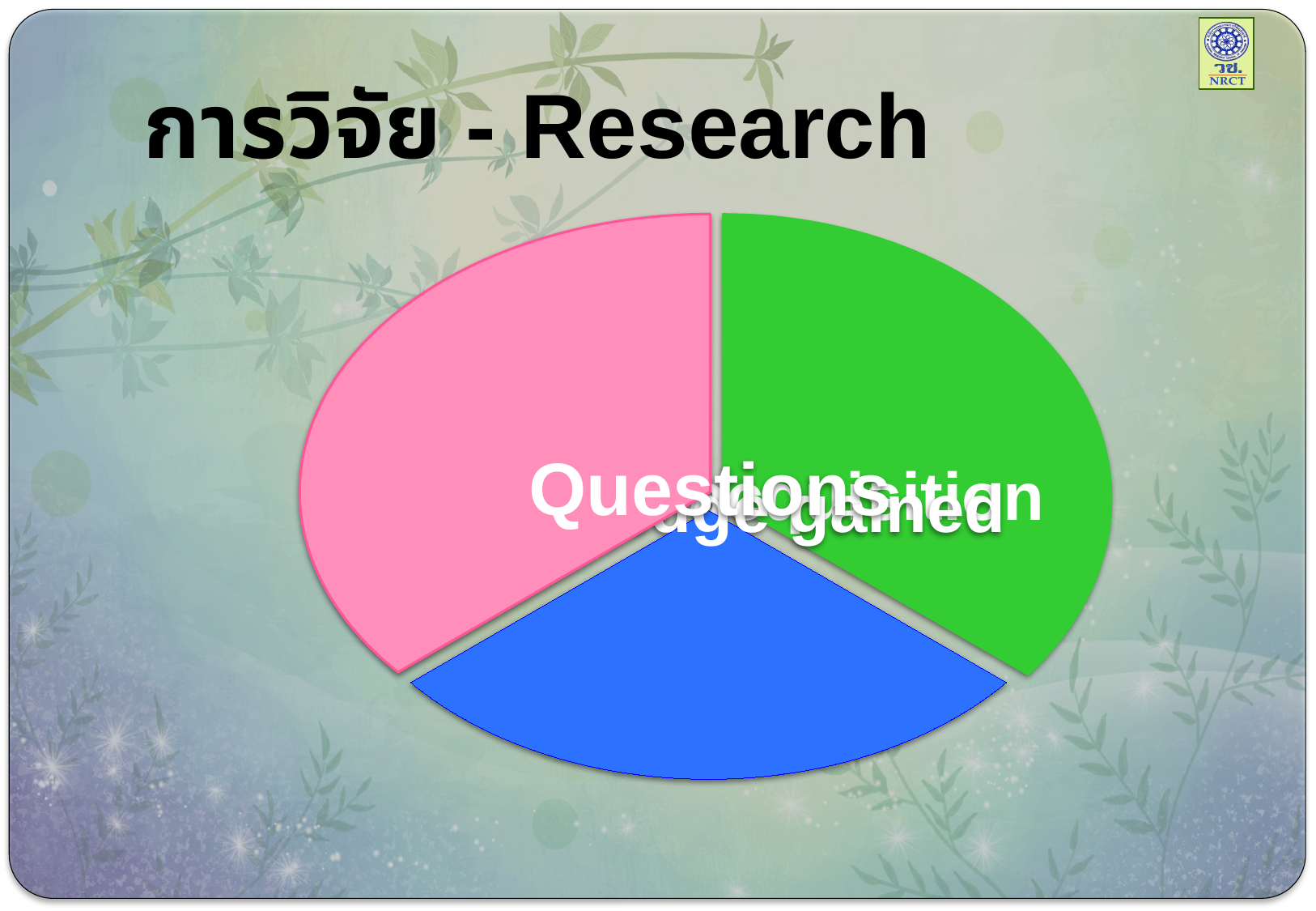

# การวิจัย - Research
Solution acquisition
Knowledge gained
Questions